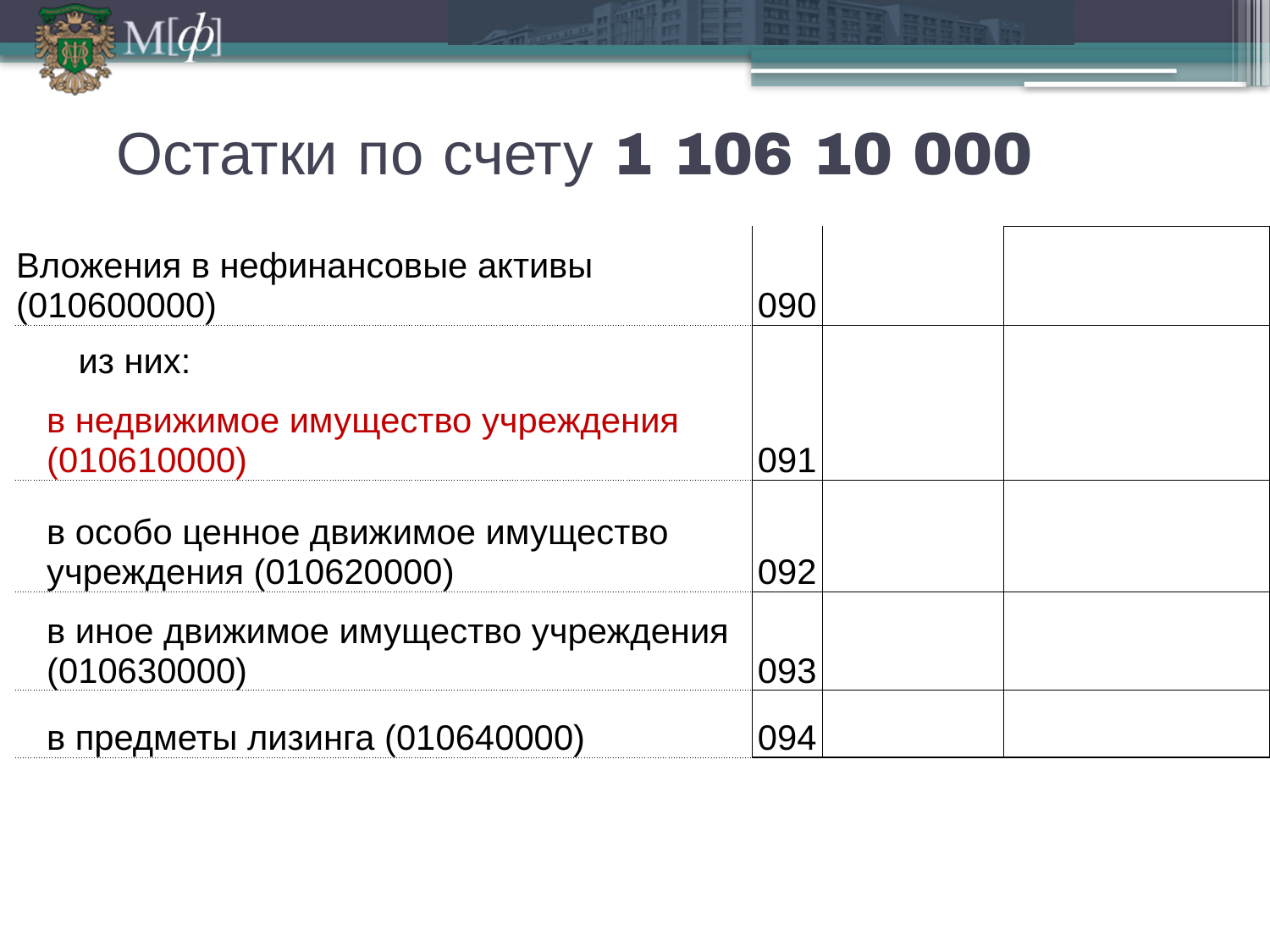

# Остатки по счету 1 106 10 000
| Вложения в нефинансовые активы (010600000) | 090 |  |  |
| --- | --- | --- | --- |
| из них: |  |  |  |
| в недвижимое имущество учреждения (010610000) | 091 |  |  |
| в особо ценное движимое имущество учреждения (010620000) | 092 |  |  |
| в иное движимое имущество учреждения (010630000) | 093 |  |  |
| в предметы лизинга (010640000) | 094 |  |  |